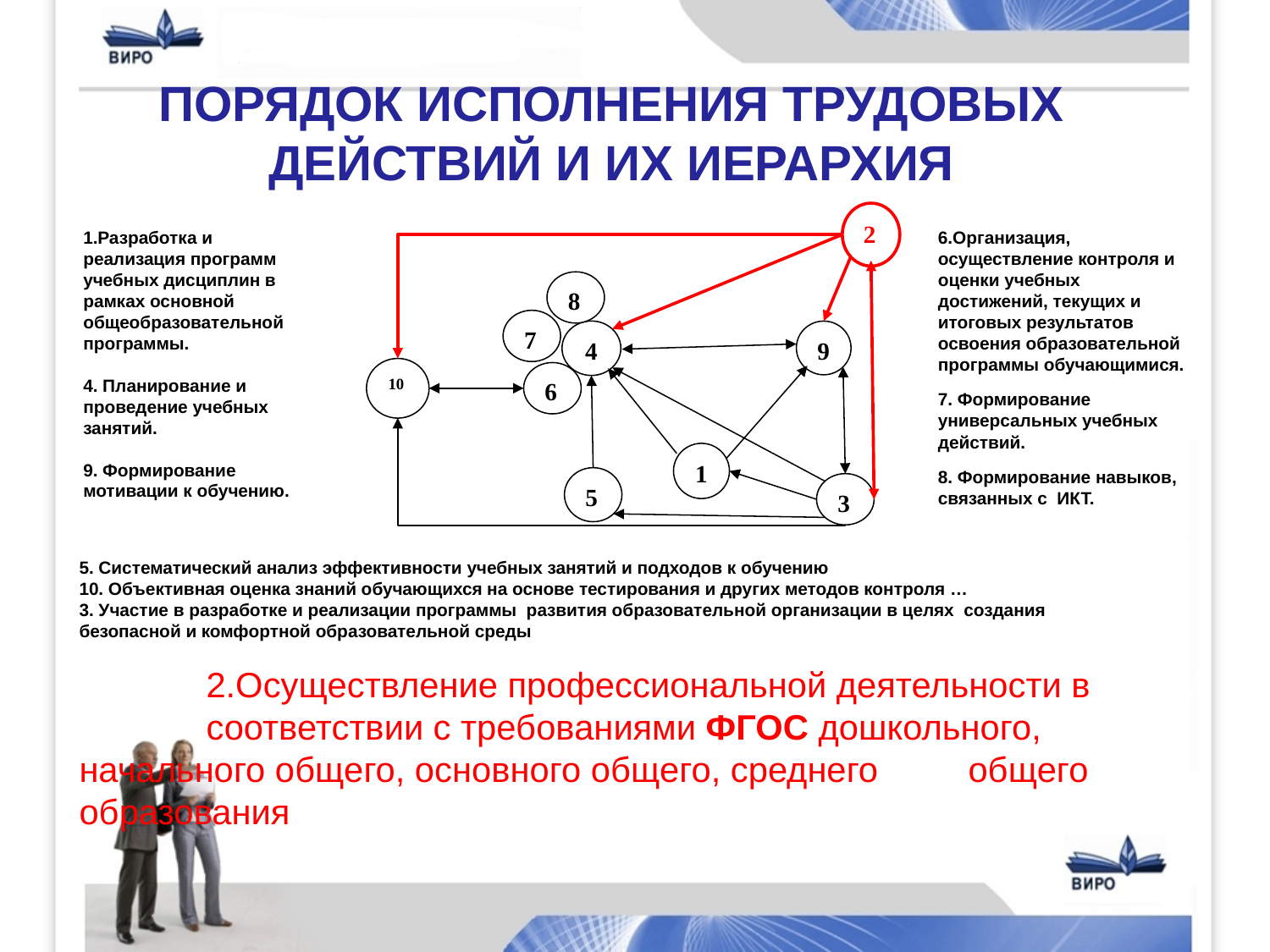

# Порядок исполнения трудовых действий и их иерархия

2

1.Разработка и реализация программ учебных дисциплин в рамках основной общеобразовательной программы.

4. Планирование и проведение учебных занятий.

9. Формирование мотивации к обучению.
6.Организация, осуществление контроля и оценки учебных достижений, текущих и итоговых результатов освоения образовательной программы обучающимися.
7. Формирование универсальных учебных действий.
8. Формирование навыков, связанных с  ИКТ.
8
7
4
9

10

6

1
5
3
5. Систематический анализ эффективности учебных занятий и подходов к обучению
10. Объективная оценка знаний обучающихся на основе тестирования и других методов контроля …
3. Участие в разработке и реализации программы  развития образовательной организации в целях  создания безопасной и комфортной образовательной среды

	2.Осуществление профессиональной деятельности в 	соответствии с требованиями ФГОС дошкольного, 	начального общего, основного общего, среднего 	общего образования